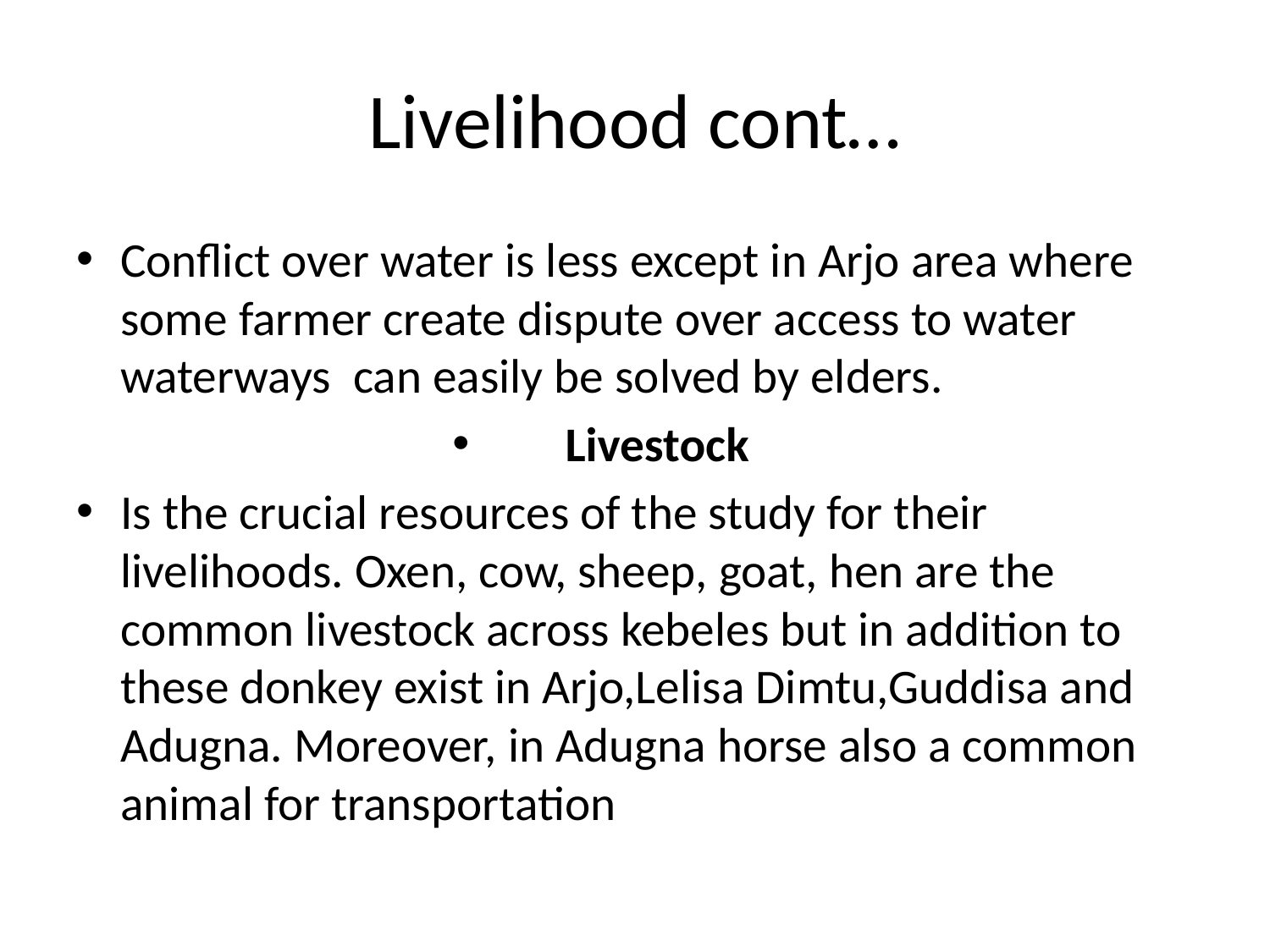

# Livelihood cont…
Conflict over water is less except in Arjo area where some farmer create dispute over access to water waterways  can easily be solved by elders.
Livestock
Is the crucial resources of the study for their livelihoods. Oxen, cow, sheep, goat, hen are the common livestock across kebeles but in addition to these donkey exist in Arjo,Lelisa Dimtu,Guddisa and Adugna. Moreover, in Adugna horse also a common animal for transportation